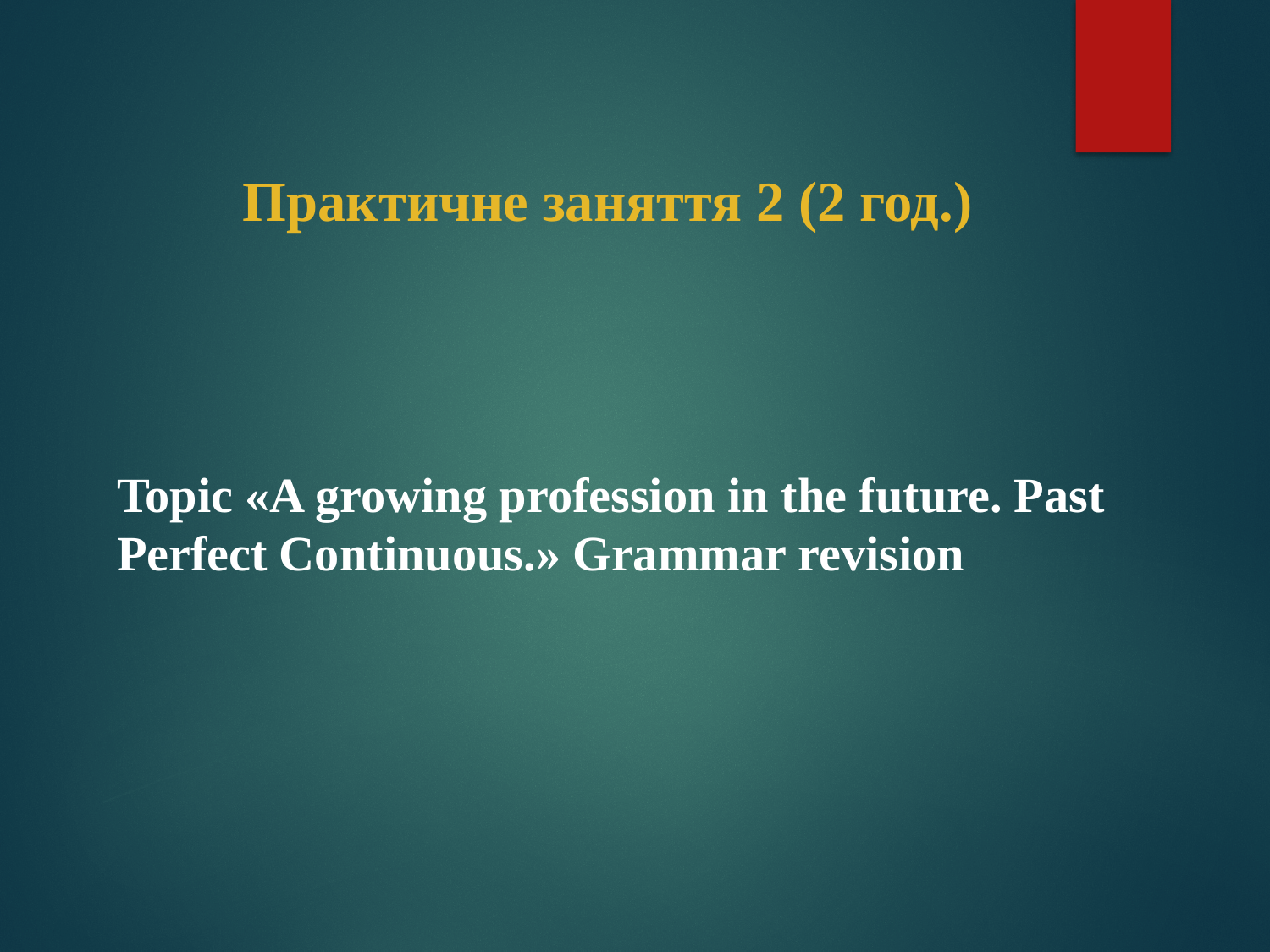

# Практичне заняття 2 (2 год.)
Topic «A growing profession in the future. Past Perfect Continuous.» Grammar revision